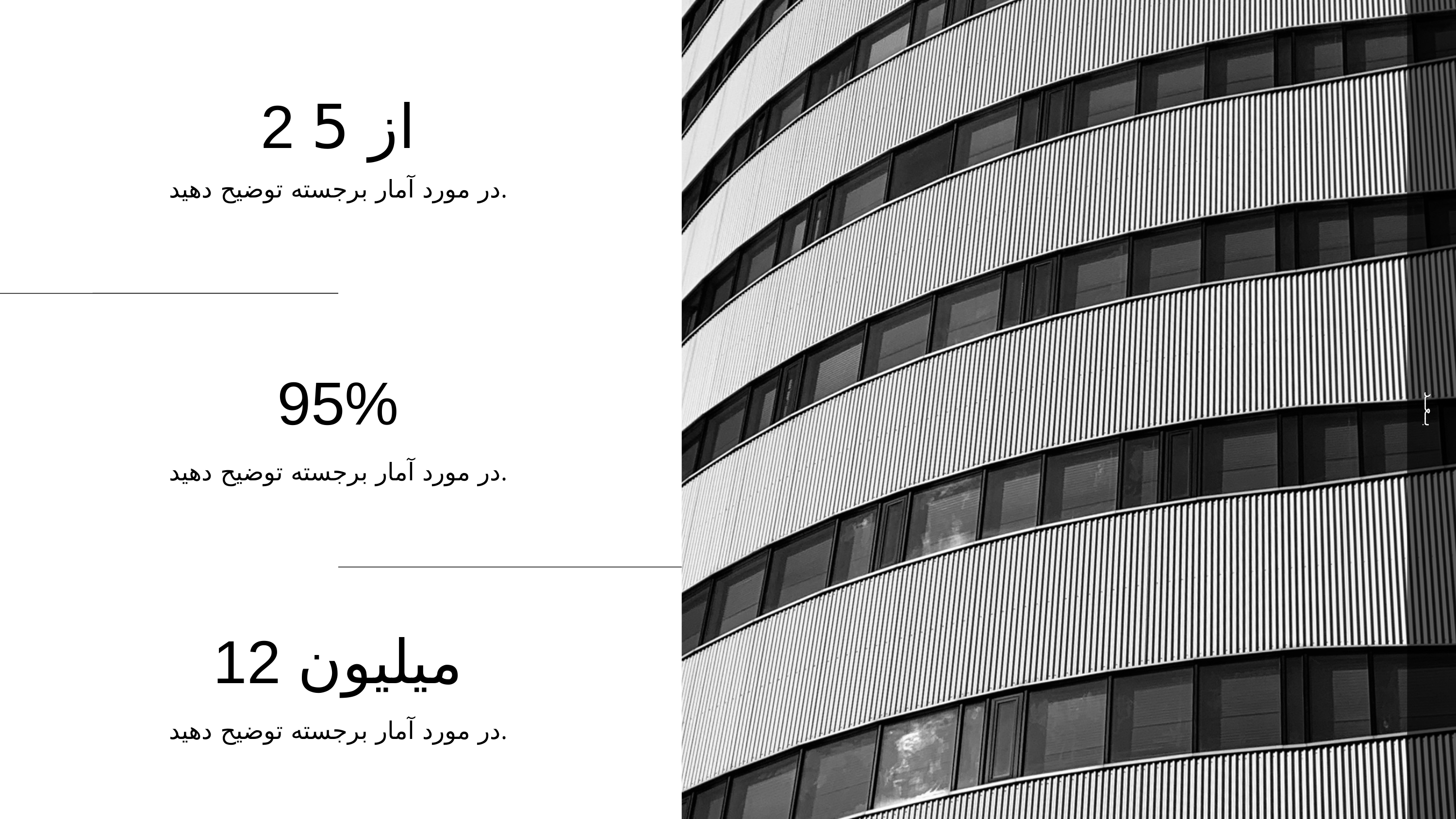

2 از 5
در مورد آمار برجسته توضیح دهید.

95%
در مورد آمار برجسته توضیح دهید.
بعد

12 میلیون
در مورد آمار برجسته توضیح دهید.